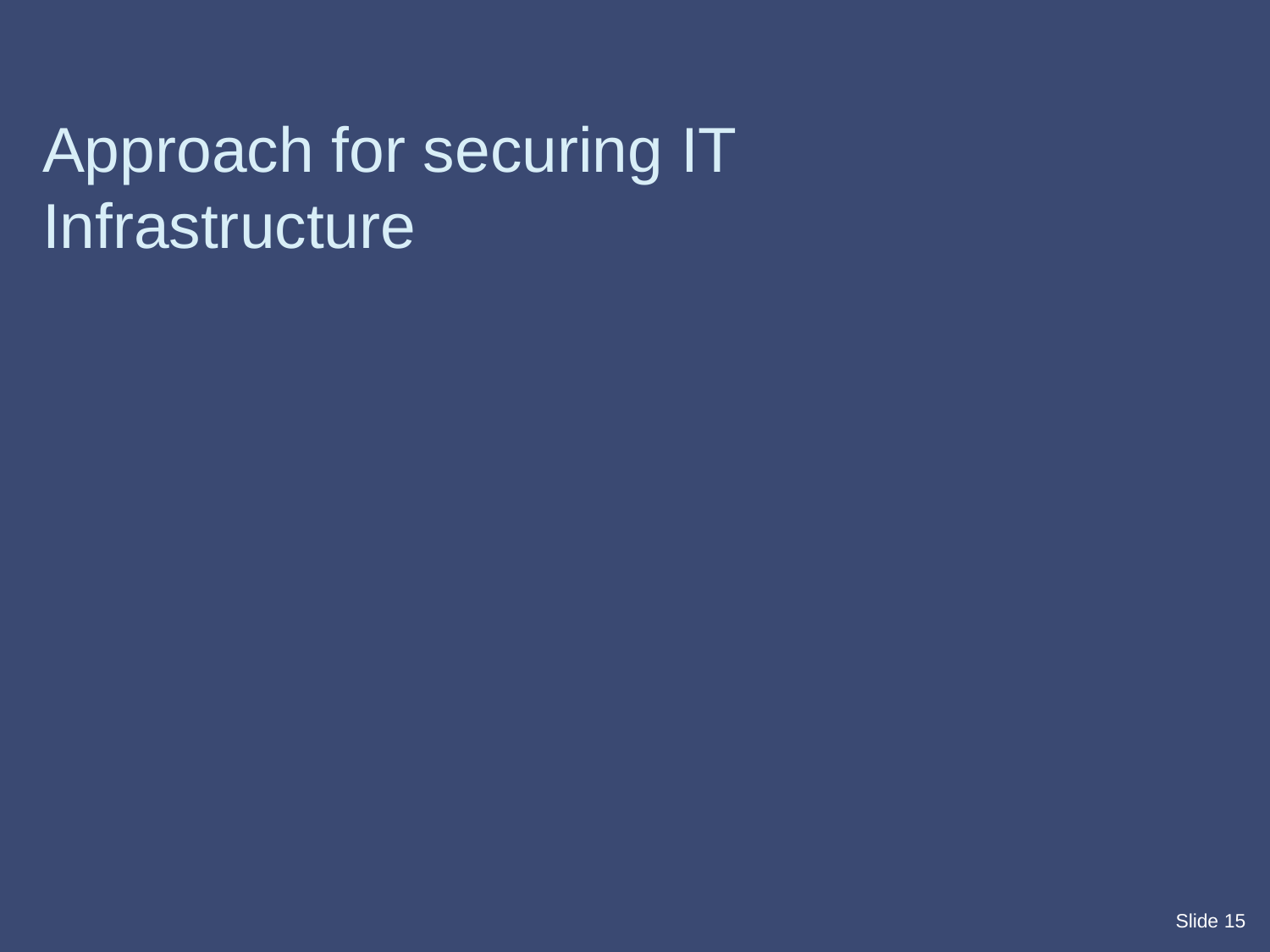

Approach for securing IT Infrastructure

Slide 15